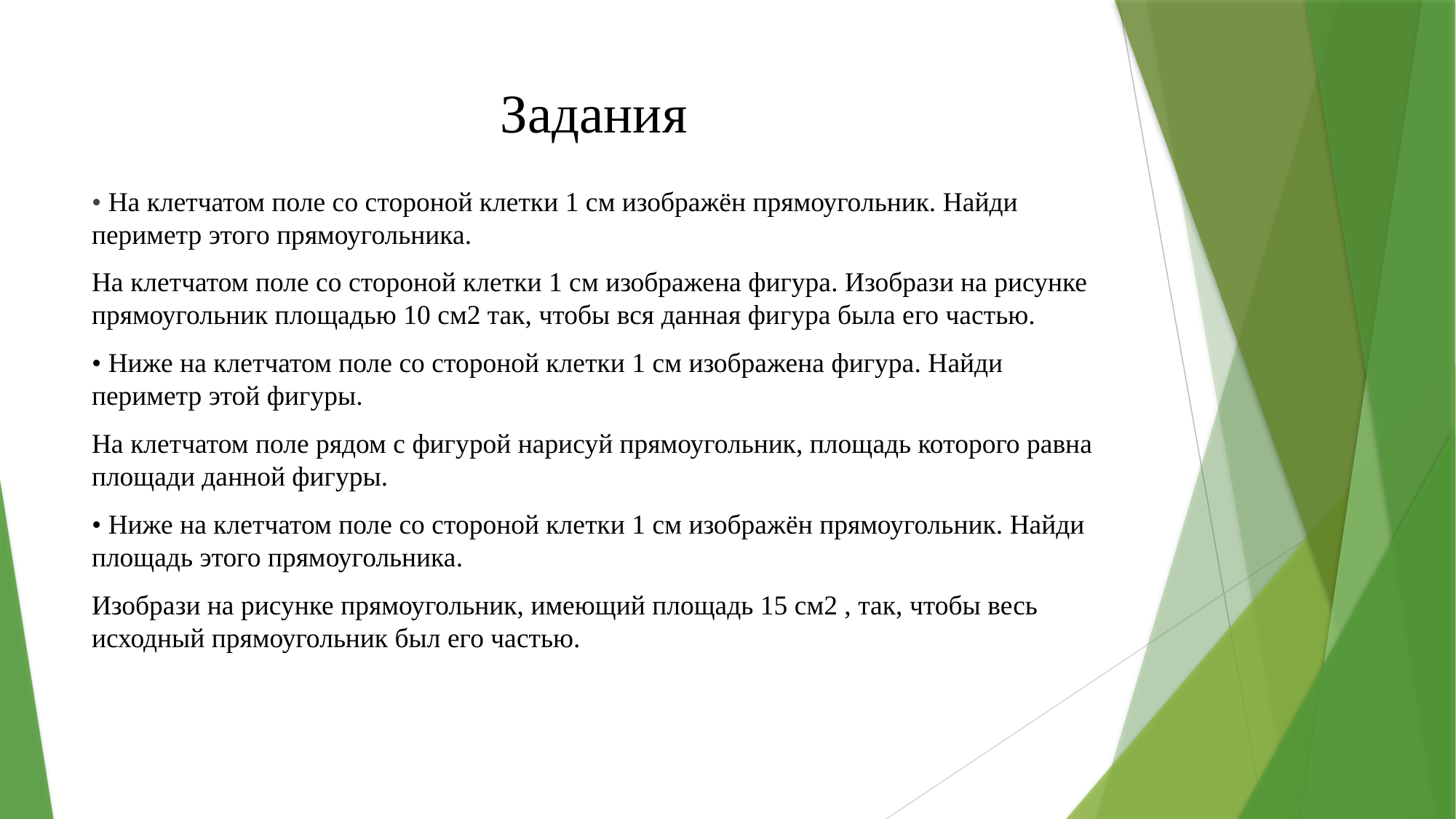

# Задания
• На клетчатом поле со стороной клетки 1 см изображён прямоугольник. Найди периметр этого прямоугольника.
На клетчатом поле со стороной клетки 1 см изображена фигура. Изобрази на рисунке прямоугольник площадью 10 см2 так, чтобы вся данная фигура была его частью.
• Ниже на клетчатом поле со стороной клетки 1 см изображена фигура. Найди периметр этой фигуры.
На клетчатом поле рядом с фигурой нарисуй прямоугольник, площадь которого равна площади данной фигуры.
• Ниже на клетчатом поле со стороной клетки 1 см изображён прямоугольник. Найди площадь этого прямоугольника.
Изобрази на рисунке прямоугольник, имеющий площадь 15 см2 , так, чтобы весь исходный прямоугольник был его частью.